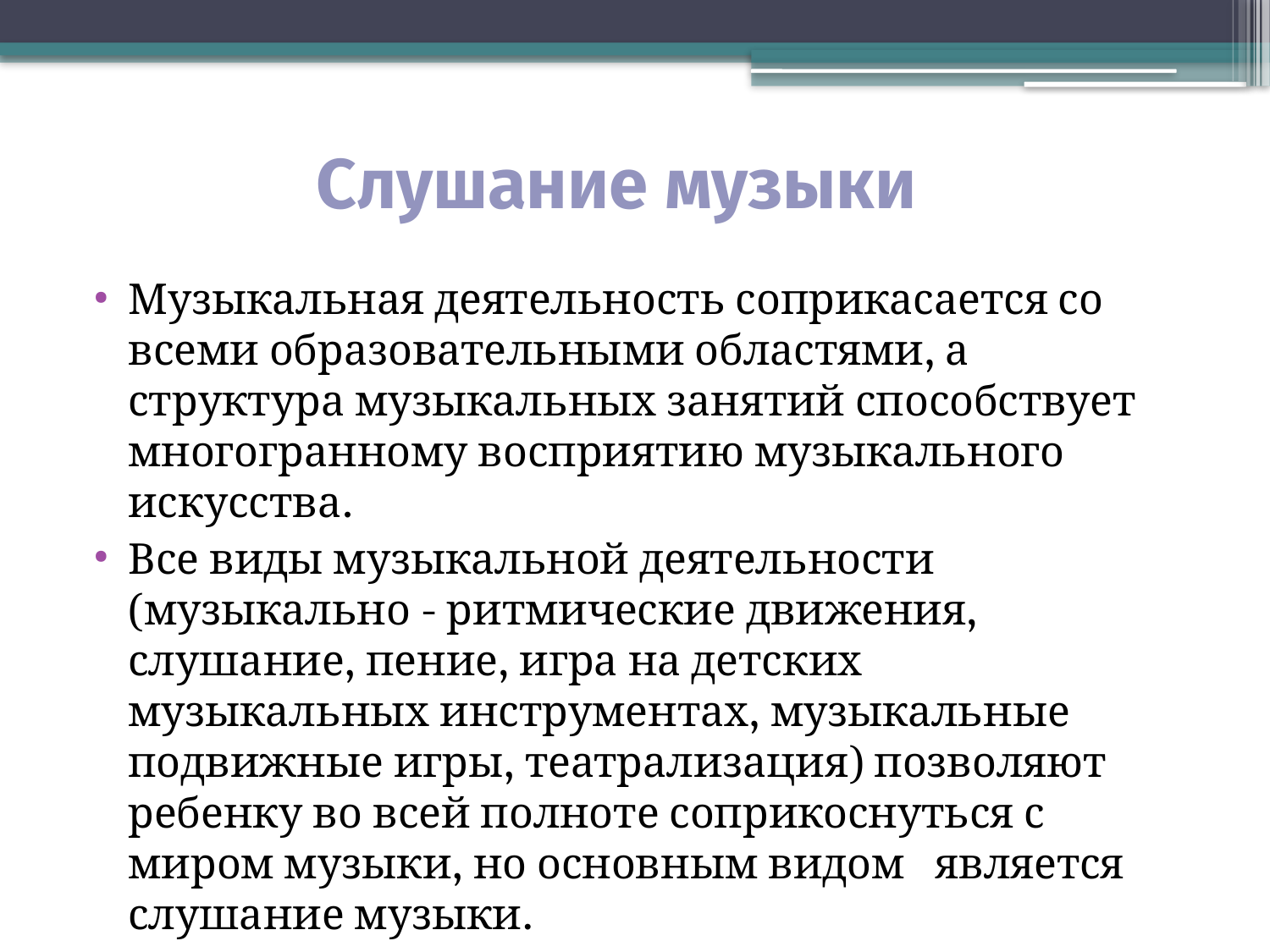

# Слушание музыки
Музыкальная деятельность соприкасается со всеми образовательными областями, а структура музыкальных занятий способствует многогранному восприятию музыкального искусства.
Все виды музыкальной деятельности (музыкально - ритмические движения, слушание, пение, игра на детских музыкальных инструментах, музыкальные подвижные игры, театрализация) позволяют ребенку во всей полноте соприкоснуться с миром музыки, но основным видом   является слушание музыки.